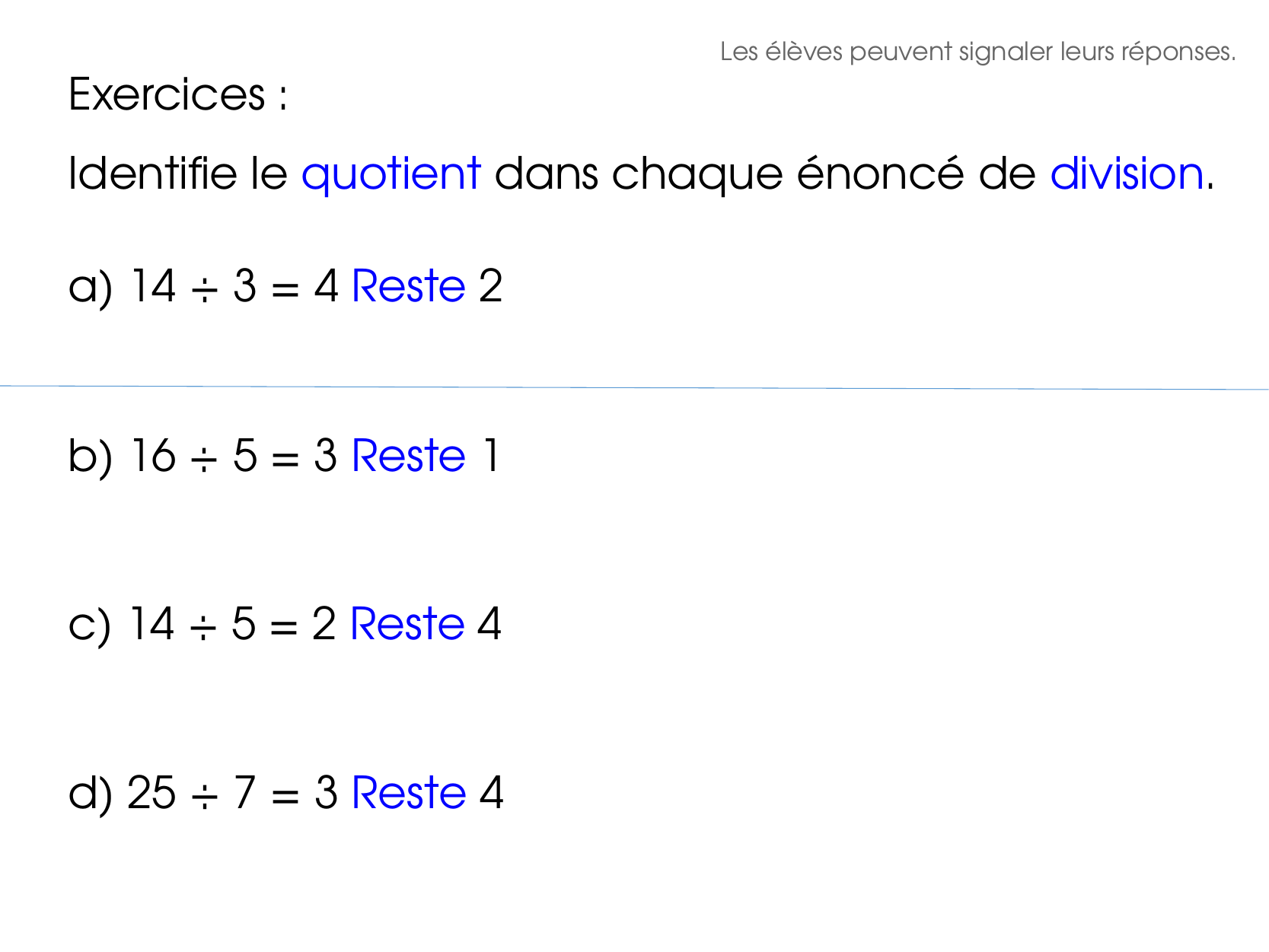

Les élèves peuvent signaler leurs réponses.
Exercices :
Identifie le quotient dans chaque énoncé de division.
a) 14 ÷ 3 = 4 Reste 2
b) 16 ÷ 5 = 3 Reste 1
c) 14 ÷ 5 = 2 Reste 4
d) 25 ÷ 7 = 3 Reste 4